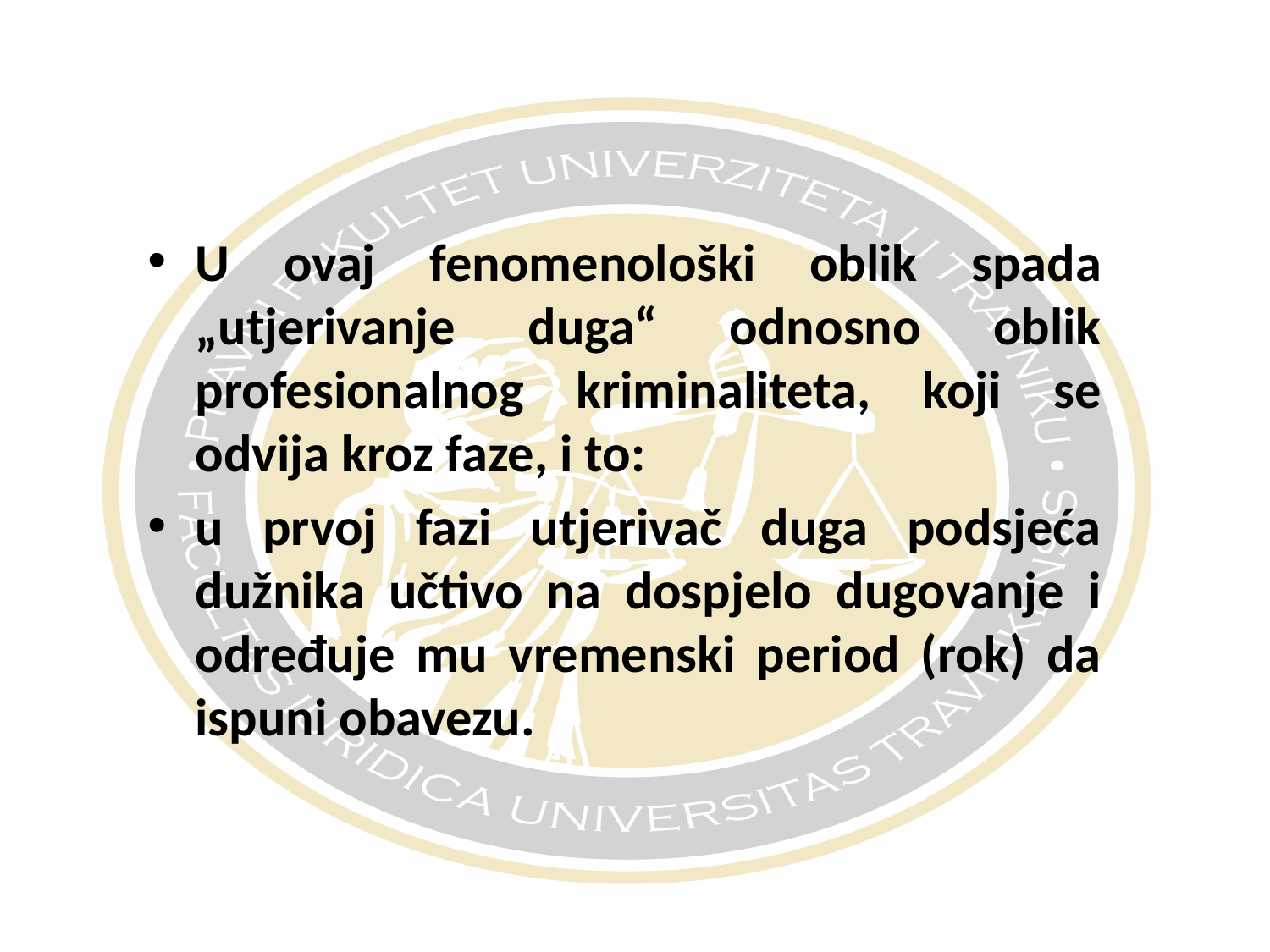

#
U ovaj fenomenološki oblik spada „utjerivanje duga“ odnosno oblik profesionalnog kriminaliteta, koji se odvija kroz faze, i to:
u prvoj fazi utjerivač duga podsjeća dužnika učtivo na dospjelo dugovanje i određuje mu vremenski period (rok) da ispuni obavezu.